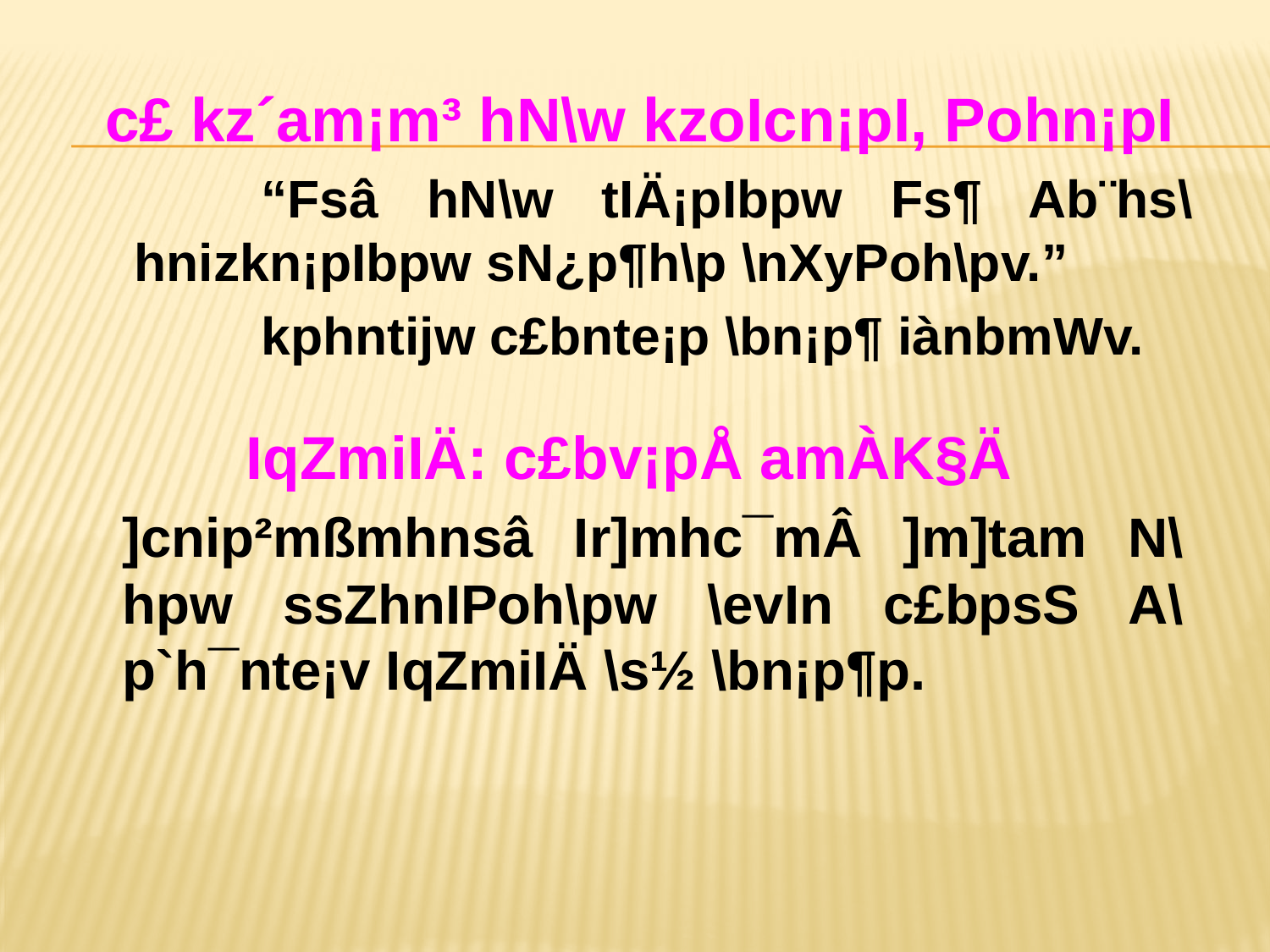

c£ kz´am¡m³ hN\w kzoIcn¡pI, Pohn¡pI
		“Fsâ hN\w tIÄ¡pIbpw Fs¶ Ab¨hs\ hnizkn¡pIbpw sN¿p¶h\p \nXyPoh\p­v.”
		kphntijw c£bnte¡p \bn¡p¶ iànbmWv.
IqZmiIÄ: c£bv¡pÅ amÀK§Ä
		]cnip²mßmhnsâ Ir]mhc¯mÂ ]m]tam N\hpw ssZhnIPoh\pw \evIn c£bpsS A\p`h¯nte¡v IqZmiIÄ \s½ \bn¡p¶p.